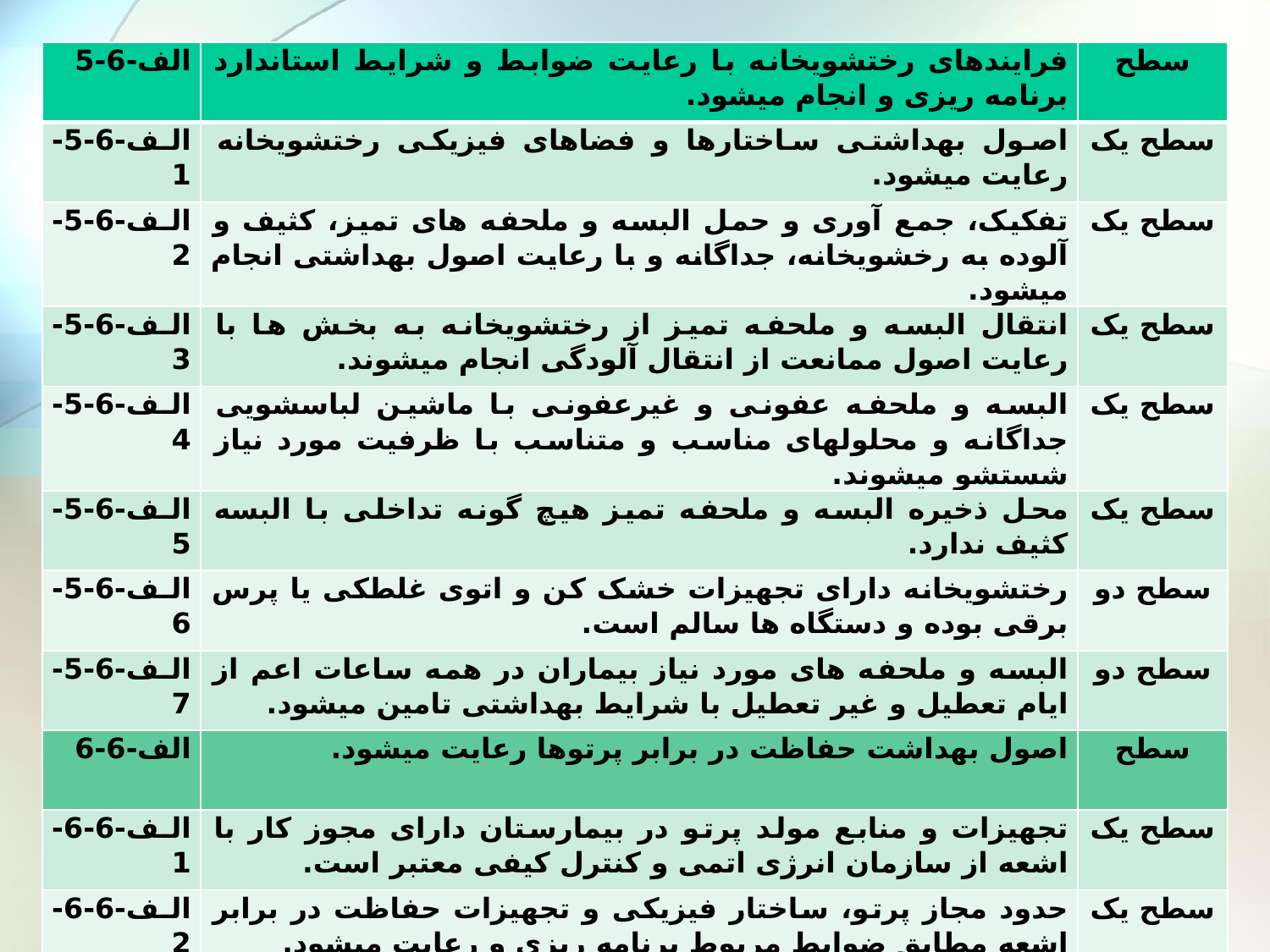

| الف-6-5 | فرایندهای رختشویخانه با رعایت ضوابط و شرایط استاندارد برنامه ریزی و انجام میشود. | سطح |
| --- | --- | --- |
| الف-6-5-1 | اصول بهداشتی ساختارها و فضاهای فیزیکی رختشویخانه رعایت میشود. | سطح یک |
| الف-6-5-2 | تفکیک، جمع آوری و حمل البسه و ملحفه های تمیز، کثیف و آلوده به رخشویخانه، جداگانه و با رعایت اصول بهداشتی انجام میشود. | سطح یک |
| الف-6-5-3 | انتقال البسه و ملحفه تمیز از رختشویخانه به بخش ها با رعایت اصول ممانعت از انتقال آلودگی انجام میشوند. | سطح یک |
| الف-6-5-4 | البسه و ملحفه عفونی و غیرعفونی با ماشین لباسشویی جداگانه و محلولهای مناسب و متناسب با ظرفیت مورد نیاز شستشو میشوند. | سطح یک |
| الف-6-5-5 | محل ذخیره البسه و ملحفه تمیز هیچ گونه تداخلی با البسه کثیف ندارد. | سطح یک |
| الف-6-5-6 | رختشویخانه دارای تجهیزات خشک کن و اتوی غلطکی یا پرس برقی بوده و دستگاه ها سالم است. | سطح دو |
| الف-6-5-7 | البسه و ملحفه های مورد نیاز بیماران در همه ساعات اعم از ایام تعطیل و غیر تعطیل با شرایط بهداشتی تامین میشود. | سطح دو |
| الف-6-6 | اصول بهداشت حفاظت در برابر پرتوها رعایت میشود. | سطح |
| الف-6-6-1 | تجهیزات و منابع مولد پرتو در بیمارستان دارای مجوز کار با اشعه از سازمان انرژی اتمی و کنترل کیفی معتبر است. | سطح یک |
| الف-6-6-2 | حدود مجاز پرتو، ساختار فیزیکی و تجهیزات حفاظت در برابر اشعه مطابق ضوابط مربوط برنامه ریزی و رعایت میشود. | سطح یک |